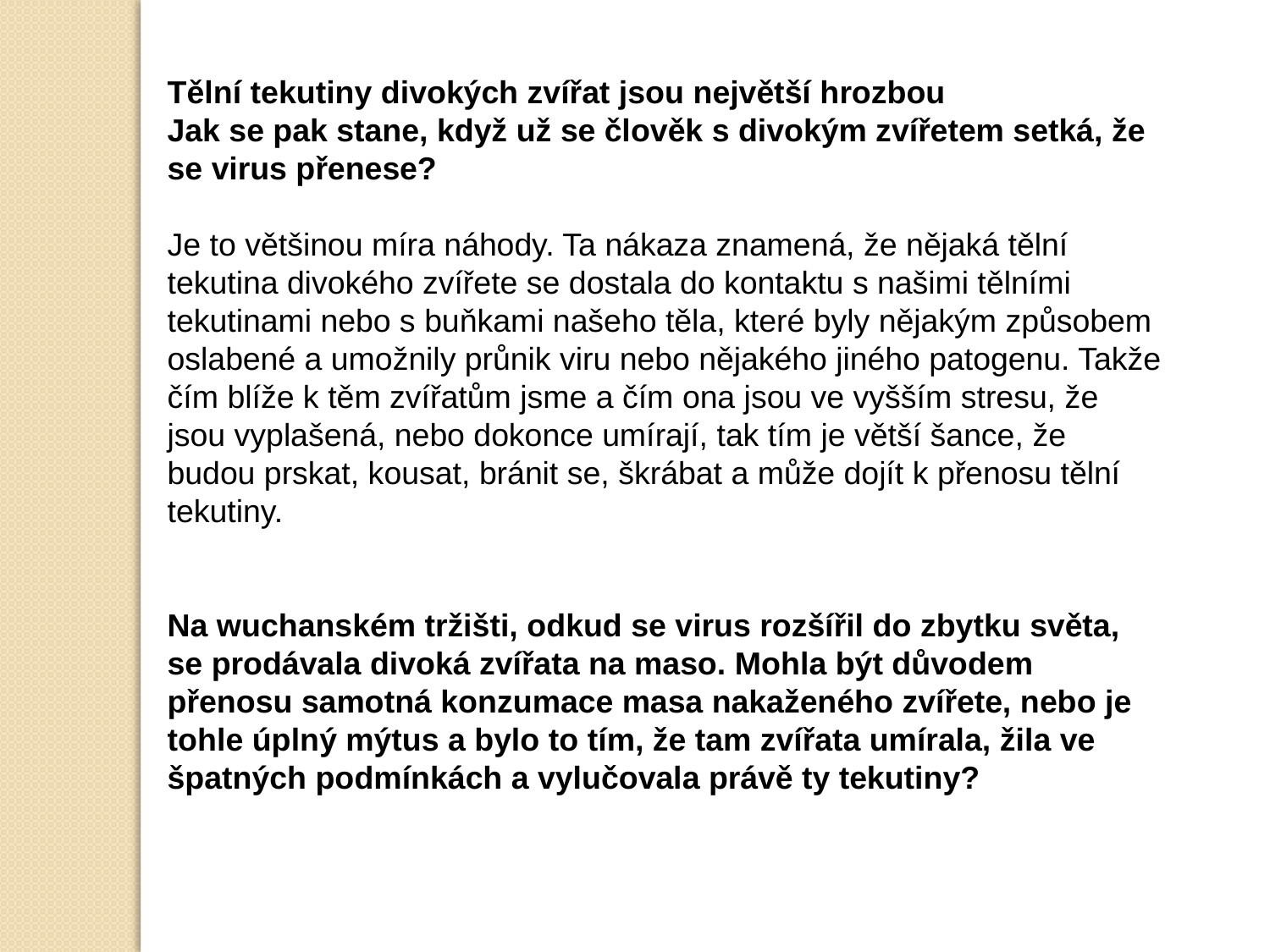

Tělní tekutiny divokých zvířat jsou největší hrozbou
Jak se pak stane, když už se člověk s divokým zvířetem setká, že se virus přenese?

Je to většinou míra náhody. Ta nákaza znamená, že nějaká tělní tekutina divokého zvířete se dostala do kontaktu s našimi tělními tekutinami nebo s buňkami našeho těla, které byly nějakým způsobem oslabené a umožnily průnik viru nebo nějakého jiného patogenu. Takže čím blíže k těm zvířatům jsme a čím ona jsou ve vyšším stresu, že jsou vyplašená, nebo dokonce umírají, tak tím je větší šance, že budou prskat, kousat, bránit se, škrábat a může dojít k přenosu tělní tekutiny.

Na wuchanském tržišti, odkud se virus rozšířil do zbytku světa, se prodávala divoká zvířata na maso. Mohla být důvodem přenosu samotná konzumace masa nakaženého zvířete, nebo je tohle úplný mýtus a bylo to tím, že tam zvířata umírala, žila ve špatných podmínkách a vylučovala právě ty tekutiny?